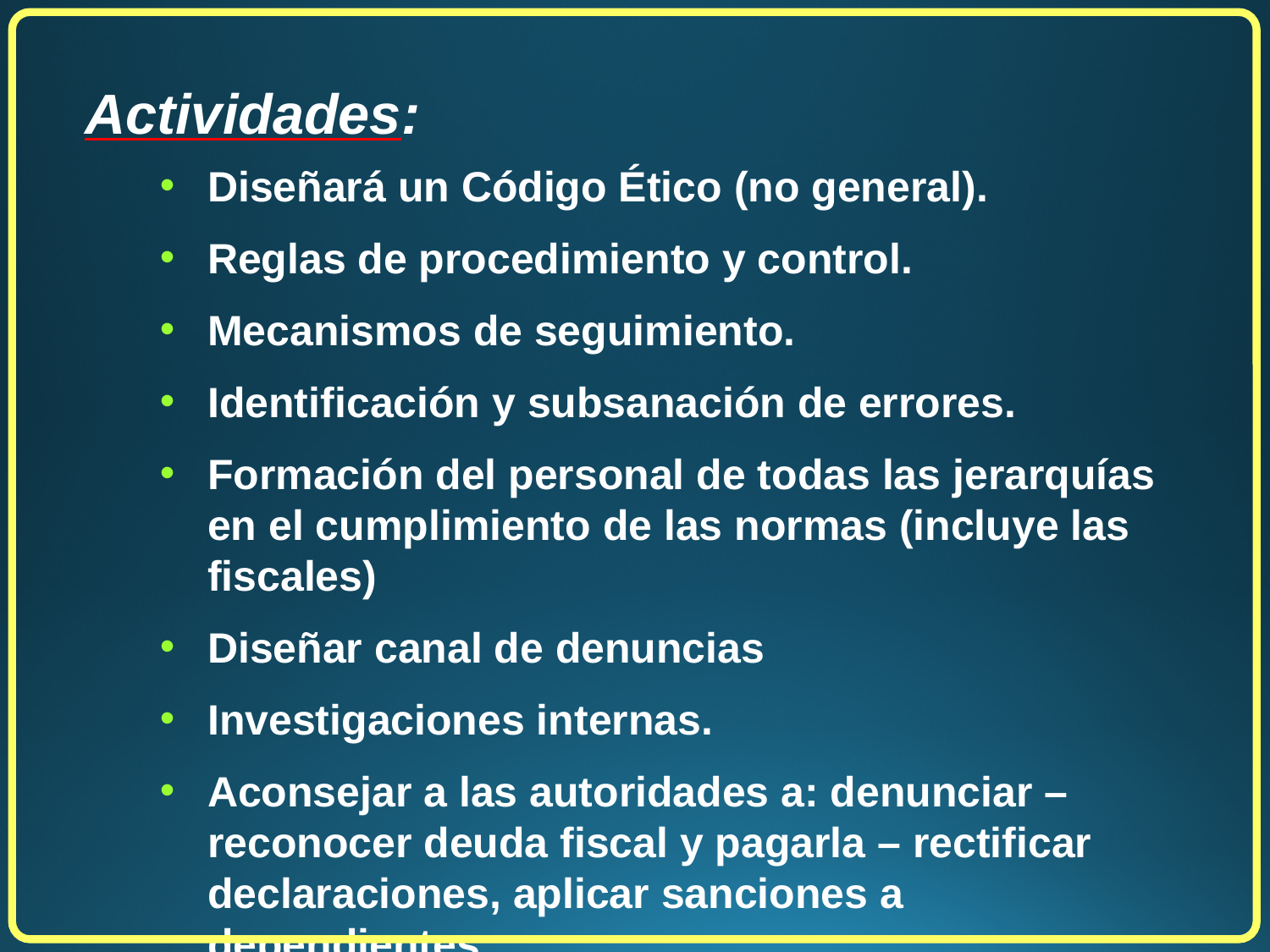

Actividades:
Diseñará un Código Ético (no general).
Reglas de procedimiento y control.
Mecanismos de seguimiento.
Identificación y subsanación de errores.
Formación del personal de todas las jerarquías en el cumplimiento de las normas (incluye las fiscales)
Diseñar canal de denuncias
Investigaciones internas.
Aconsejar a las autoridades a: denunciar – reconocer deuda fiscal y pagarla – rectificar declaraciones, aplicar sanciones a dependientes.